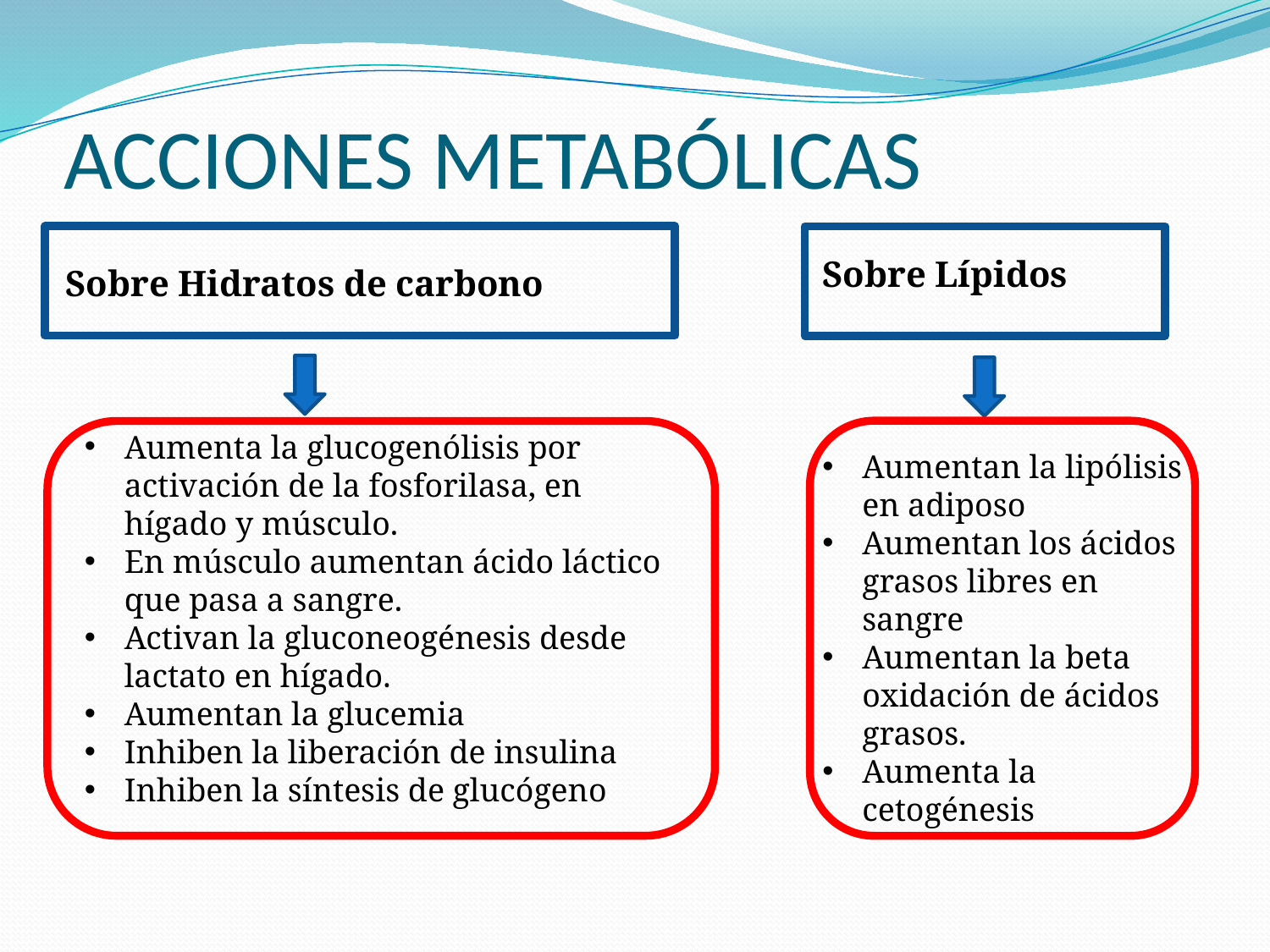

# ACCIONES METABÓLICAS

Sobre Lípidos
Sobre Hidratos de carbono

Aumenta la glucogenólisis por activación de la fosforilasa, en hígado y músculo.
En músculo aumentan ácido láctico que pasa a sangre.
Activan la gluconeogénesis desde lactato en hígado.
Aumentan la glucemia
Inhiben la liberación de insulina
Inhiben la síntesis de glucógeno

Aumentan la lipólisis en adiposo
Aumentan los ácidos grasos libres en sangre
Aumentan la beta oxidación de ácidos grasos.
Aumenta la cetogénesis